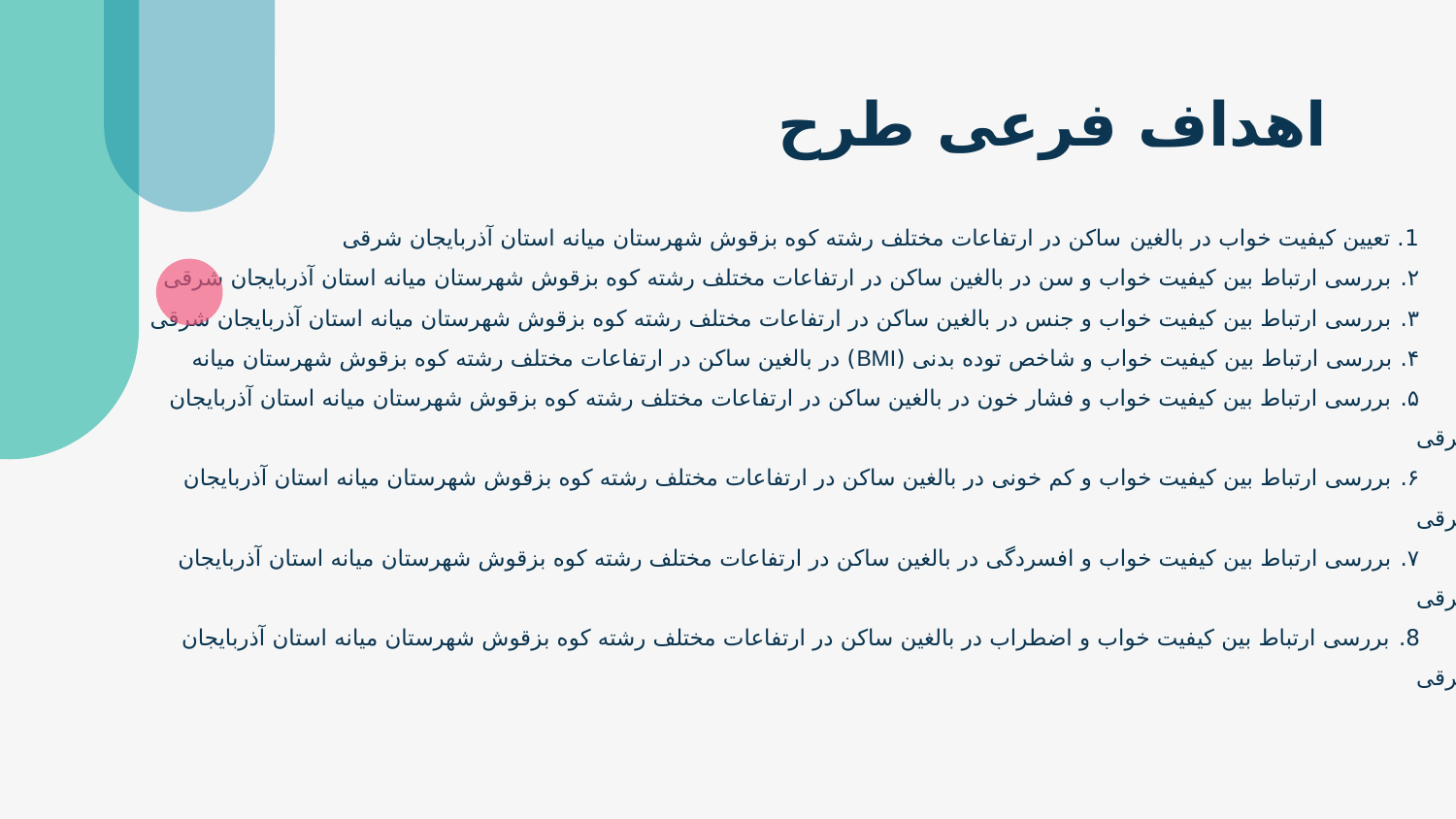

# اهداف فرعی طرح
1. تعیین کیفیت خواب در بالغین ساکن در ارتفاعات مختلف رشته کوه بزقوش شهرستان میانه استان آذربایجان شرقی
۲. بررسی ارتباط بین کیفیت خواب و سن در بالغین ساکن در ارتفاعات مختلف رشته کوه بزقوش شهرستان میانه استان آذربایجان شرقی
۳. بررسی ارتباط بین کیفیت خواب و جنس در بالغین ساکن در ارتفاعات مختلف رشته کوه بزقوش شهرستان میانه استان آذربایجان شرقی
۴. بررسی ارتباط بین کیفیت خواب و شاخص توده بدنی (BMI) در بالغین ساکن در ارتفاعات مختلف رشته کوه بزقوش شهرستان میانه
۵. بررسی ارتباط بین کیفیت خواب و فشار خون در بالغین ساکن در ارتفاعات مختلف رشته کوه بزقوش شهرستان میانه استان آذربایجان شرقی
۶. بررسی ارتباط بین کیفیت خواب و کم خونی در بالغین ساکن در ارتفاعات مختلف رشته کوه بزقوش شهرستان میانه استان آذربایجان شرقی
۷. بررسی ارتباط بین کیفیت خواب و افسردگی در بالغین ساکن در ارتفاعات مختلف رشته کوه بزقوش شهرستان میانه استان آذربایجان شرقی
        8. بررسی ارتباط بین کیفیت خواب و اضطراب در بالغین ساکن در ارتفاعات مختلف رشته کوه بزقوش شهرستان میانه استان آذربایجان شرقی